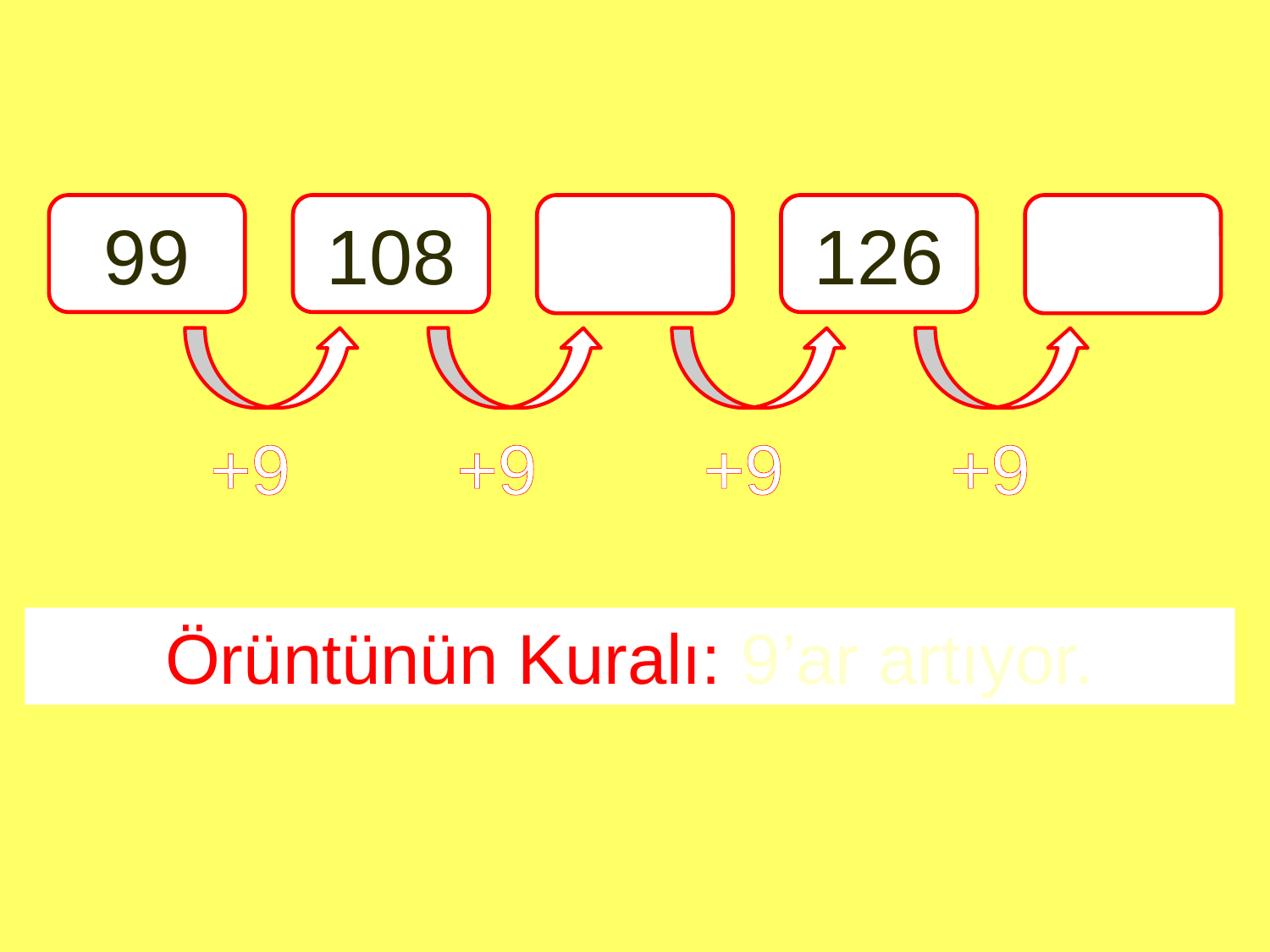

99
108

126

+9
+9
+9
+9
Örüntünün Kuralı: 9’ar artıyor.